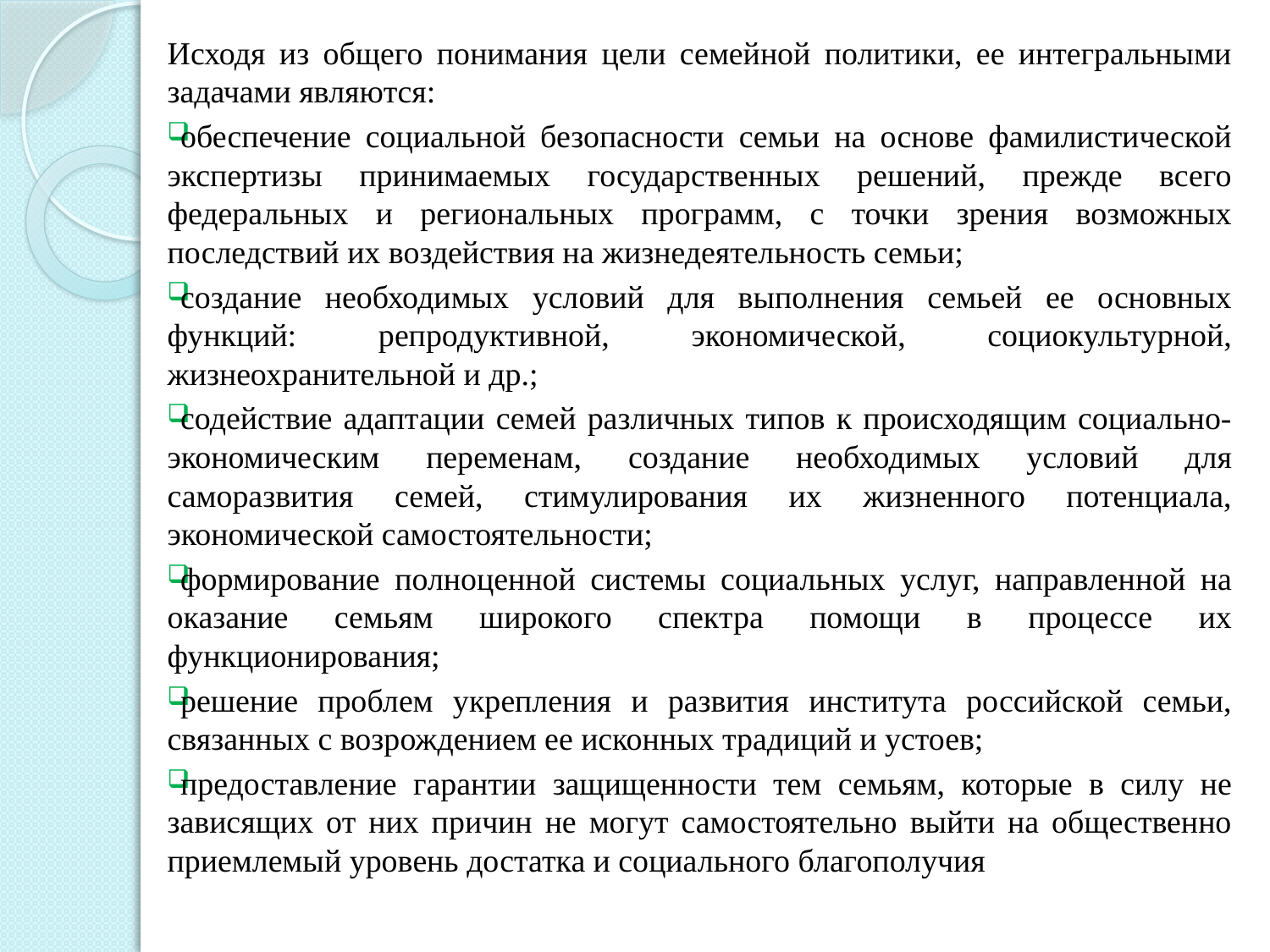

Исходя из общего понимания цели семейной политики, ее интегральными задачами являются:
обеспечение социальной безопасности семьи на основе фамилистической экспертизы принимаемых государственных решений, прежде всего федеральных и региональных программ, с точки зрения возможных последствий их воздействия на жизнедеятельность семьи;
создание необходимых условий для выполнения семьей ее основных функций: репродуктивной, экономической, социокультурной, жизнеохранительной и др.;
содействие адаптации семей различных типов к происходящим социально-экономическим переменам, создание необходимых условий для саморазвития семей, стимулирования их жизненного потенциала, экономической самостоятельности;
формирование полноценной системы социальных услуг, направленной на оказание семьям широкого спектра помощи в процессе их функционирования;
решение проблем укрепления и развития института российской семьи, связанных с возрождением ее исконных традиций и устоев;
предоставление гарантии защищенности тем семьям, которые в силу не зависящих от них причин не могут самостоятельно выйти на общественно приемлемый уровень достатка и социального благополучия